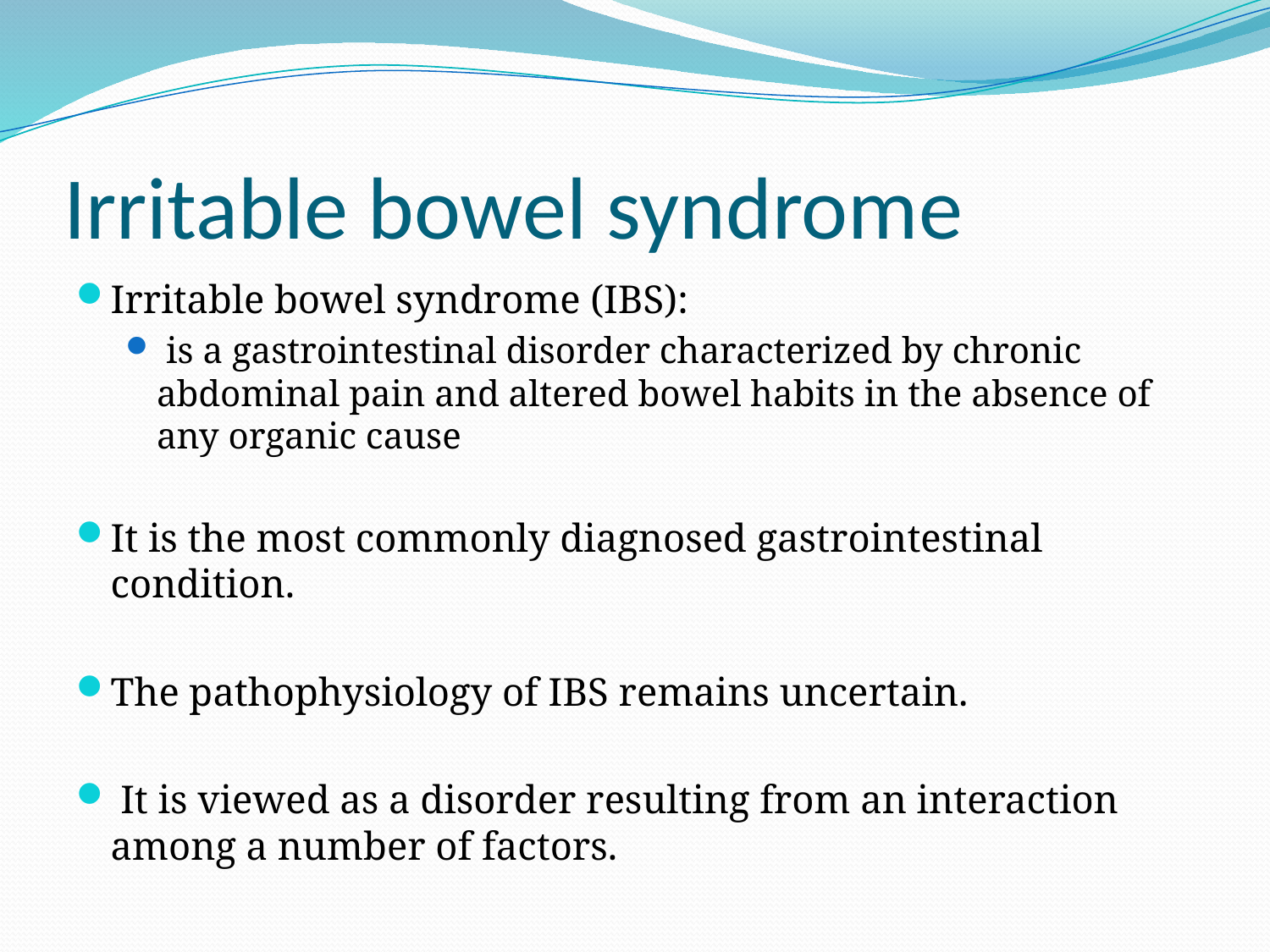

# Irritable bowel syndrome
Irritable bowel syndrome (IBS):
 is a gastrointestinal disorder characterized by chronic abdominal pain and altered bowel habits in the absence of any organic cause

It is the most commonly diagnosed gastrointestinal condition.

The pathophysiology of IBS remains uncertain.

 It is viewed as a disorder resulting from an interaction among a number of factors.